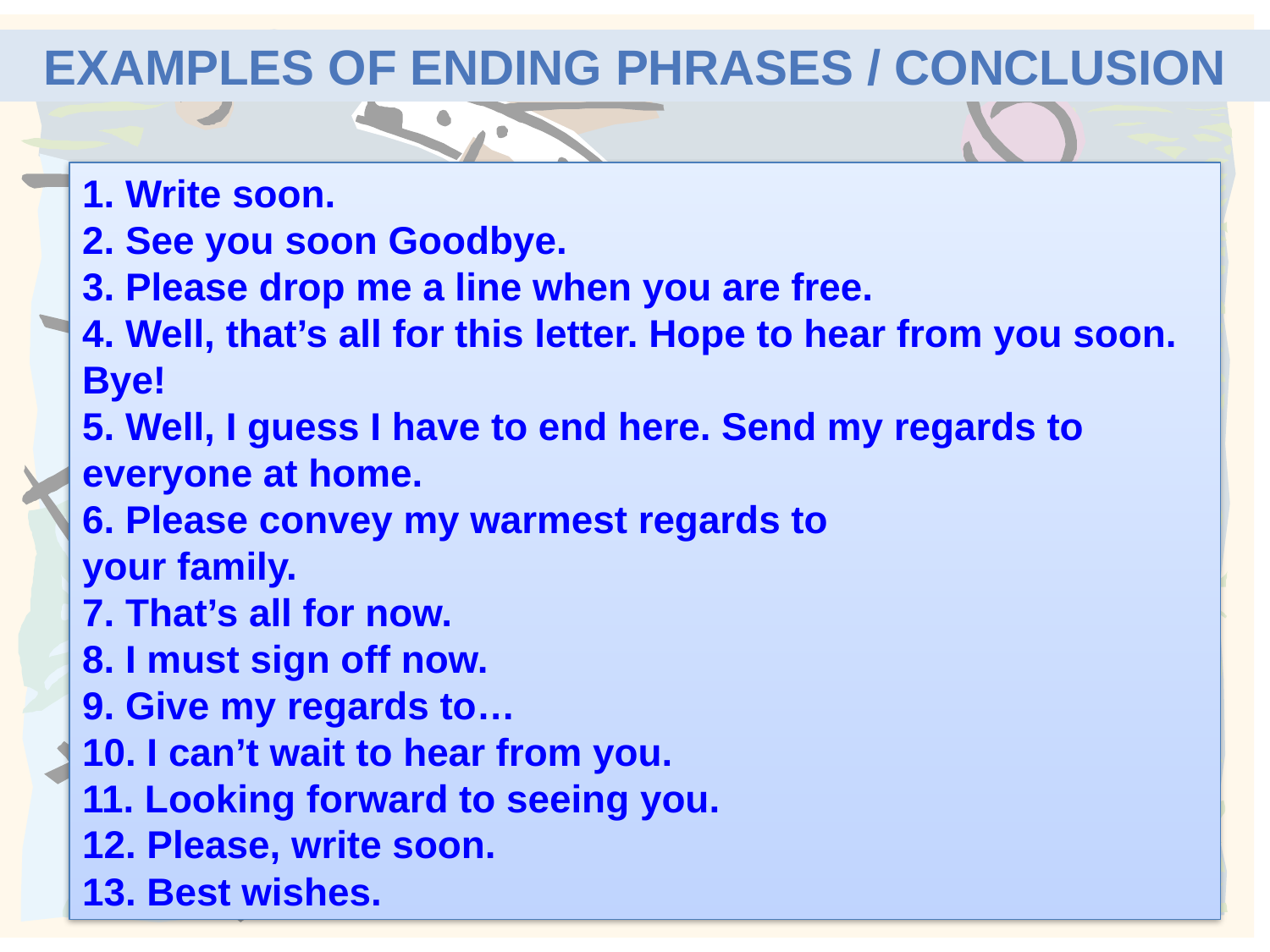

Examples of ENDing PHRASES / CONCLUSION
1. Write soon.
2. See you soon Goodbye.
3. Please drop me a line when you are free.
4. Well, that’s all for this letter. Hope to hear from you soon. Bye!
5. Well, I guess I have to end here. Send my regards to everyone at home.
6. Please convey my warmest regards to
your family.
7. That’s all for now.
8. I must sign off now.
9. Give my regards to…
10. I can’t wait to hear from you.
11. Looking forward to seeing you.
12. Please, write soon.
13. Best wishes.